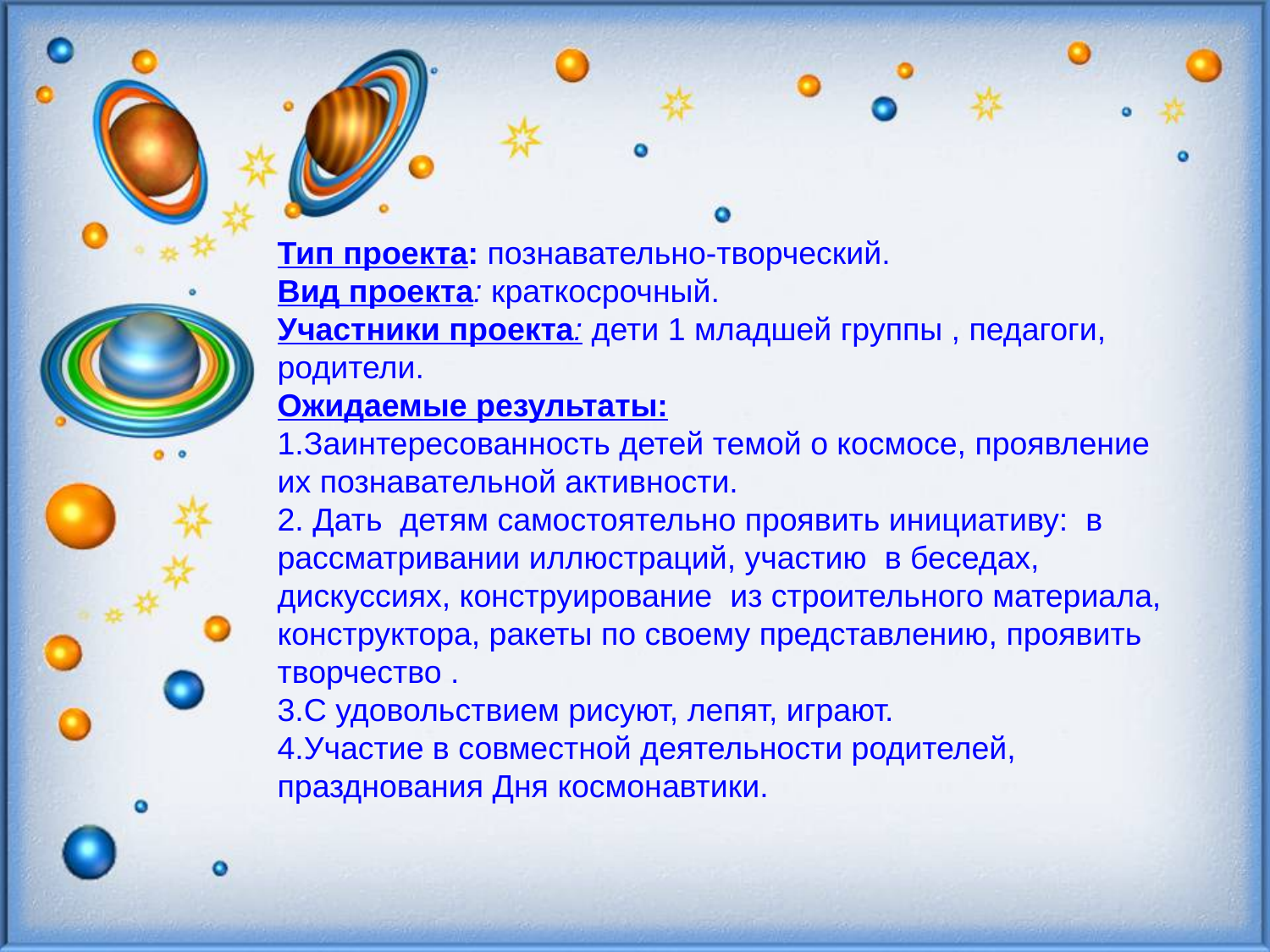

Тип проекта: познавательно-творческий.
Вид проекта: краткосрочный.
Участники проекта: дети 1 младшей группы , педагоги, родители.
Ожидаемые результаты:
1.Заинтересованность детей темой о космосе, проявление их познавательной активности.
2. Дать  детям самостоятельно проявить инициативу:  в рассматривании иллюстраций, участию  в беседах, дискуссиях, конструирование  из строительного материала, конструктора, ракеты по своему представлению, проявить творчество .
3.С удовольствием рисуют, лепят, играют.
4.Участие в совместной деятельности родителей, празднования Дня космонавтики.